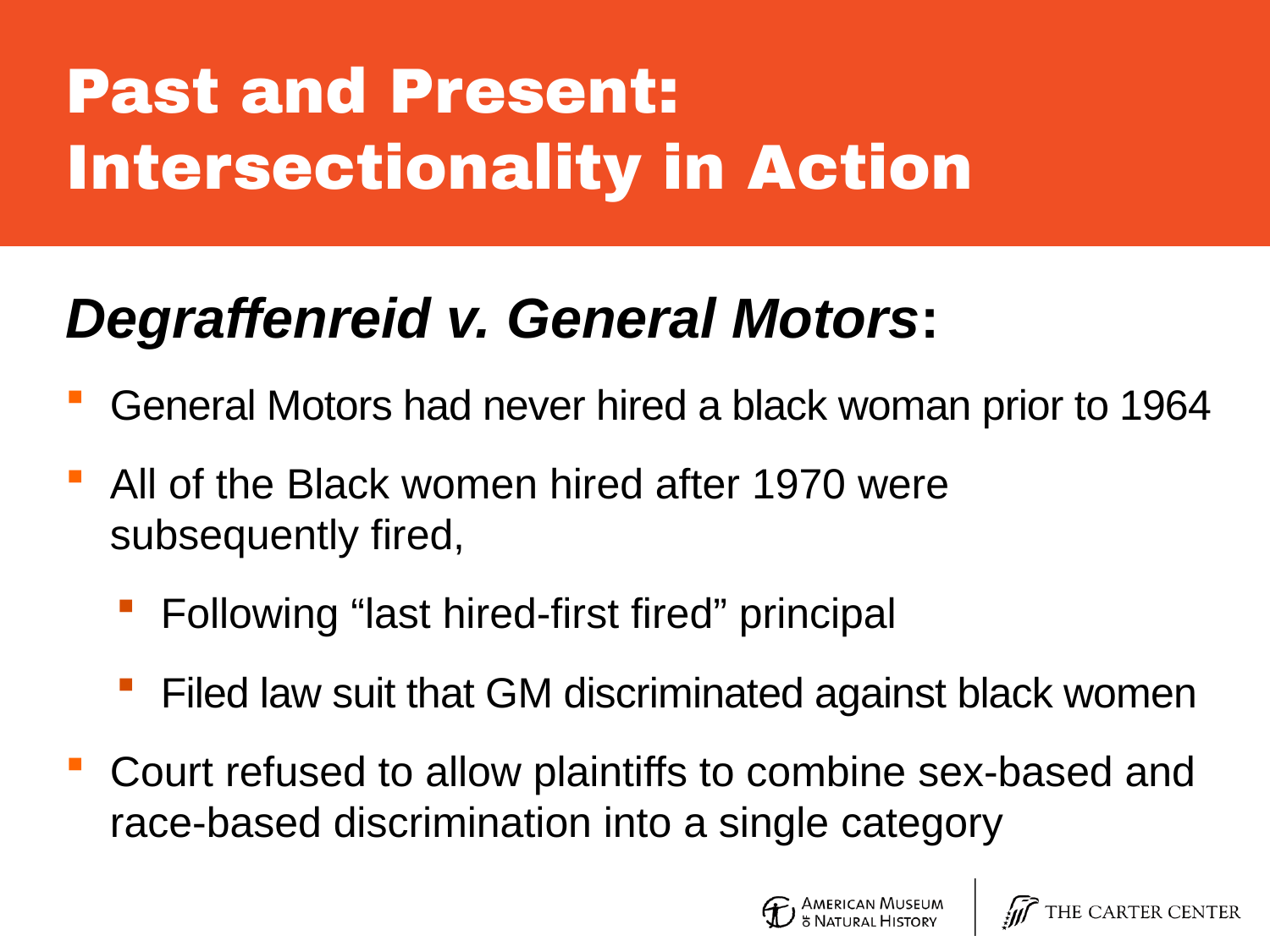

# Past and Present:
Intersectionality in Action
Degraffenreid v. General Motors:
General Motors had never hired a black woman prior to 1964
All of the Black women hired after 1970 were
subsequently fired,
Following “last hired-first fired” principal
Filed law suit that GM discriminated against black women
Court refused to allow plaintiffs to combine sex-based and
race-based discrimination into a single category